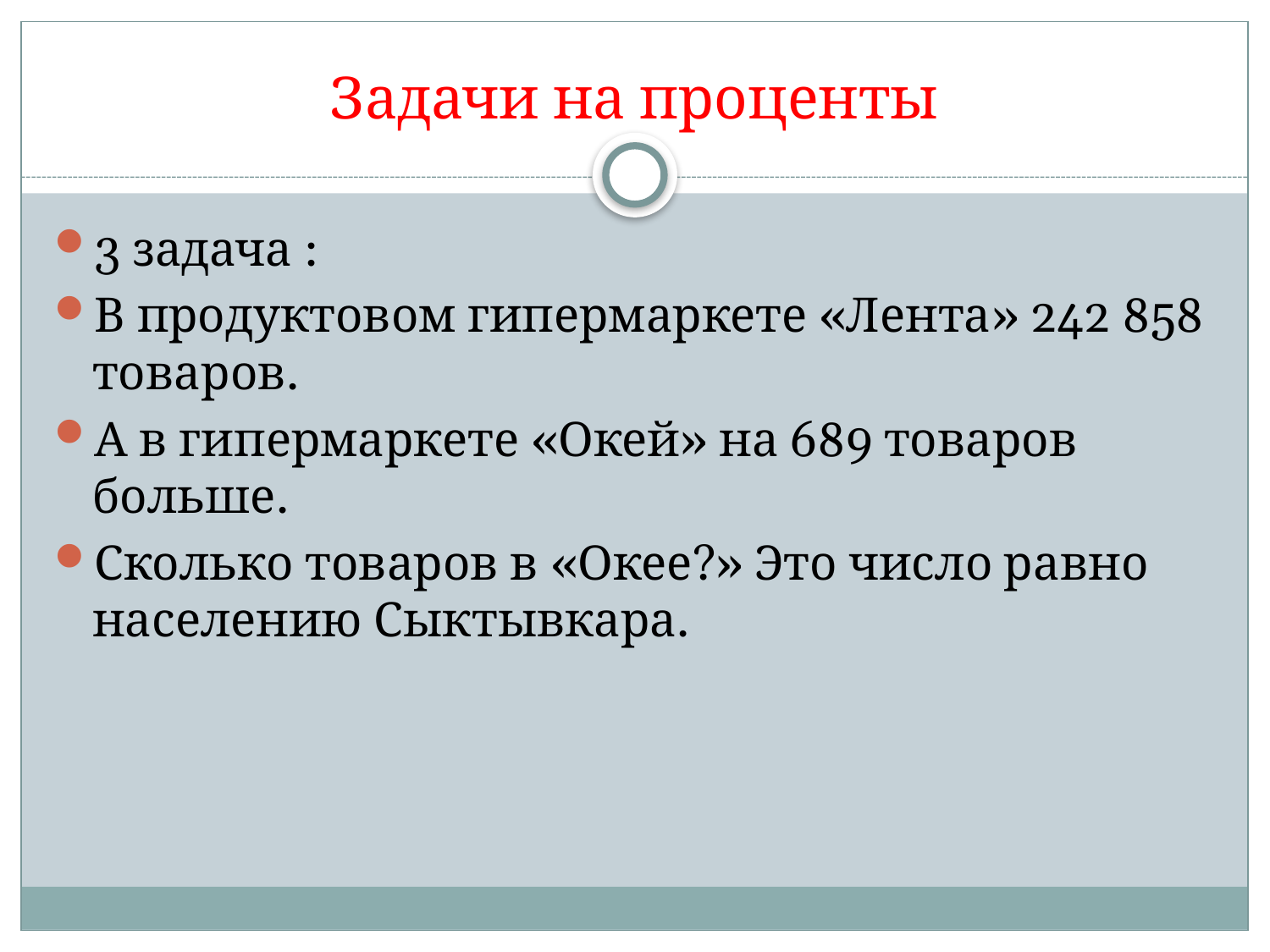

# Задачи на проценты
3 задача :
В продуктовом гипермаркете «Лента» 242 858 товаров.
А в гипермаркете «Окей» на 689 товаров больше.
Сколько товаров в «Окее?» Это число равно населению Сыктывкара.